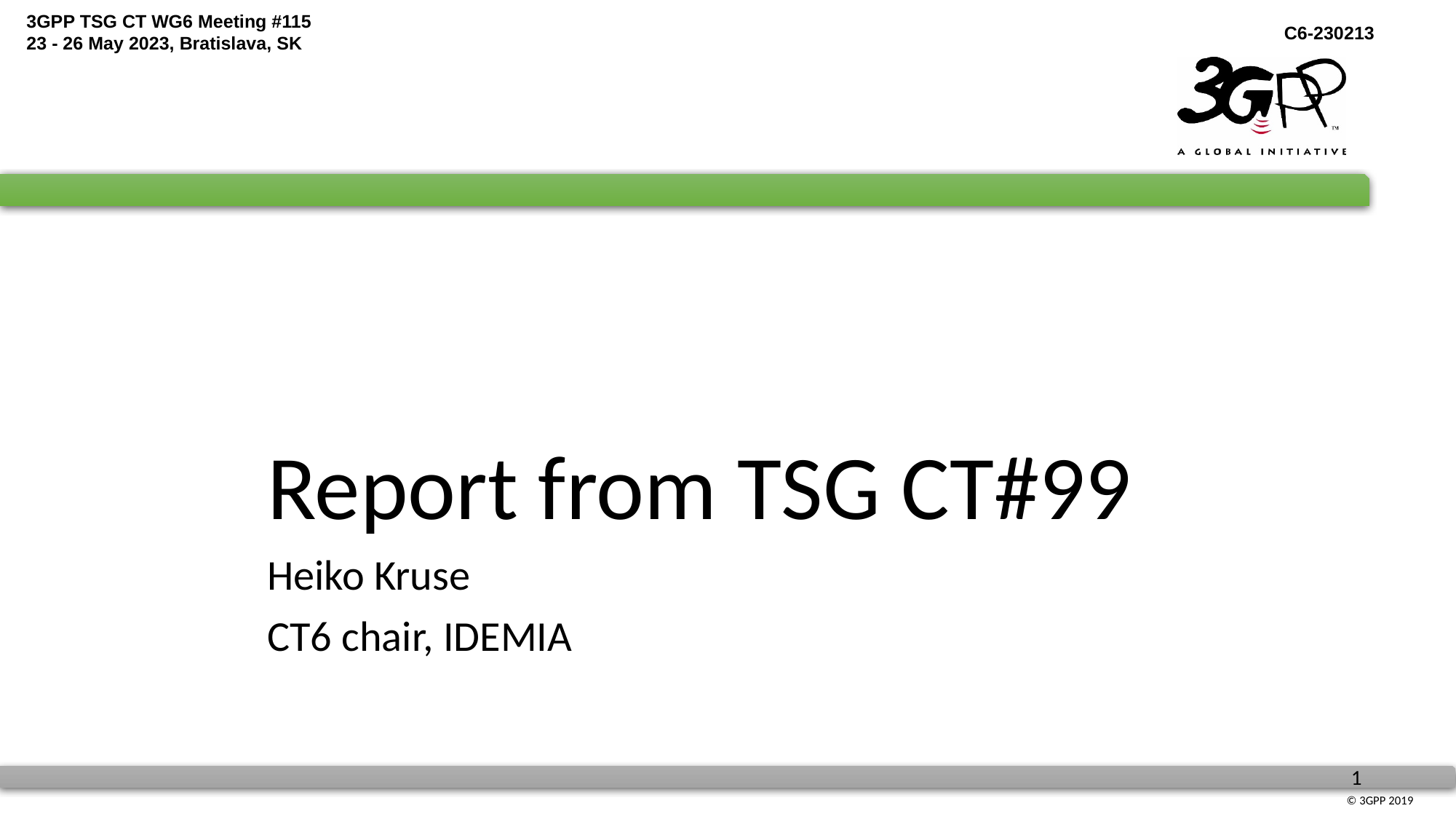

# Report from TSG CT#99
Heiko Kruse
CT6 chair, IDEMIA